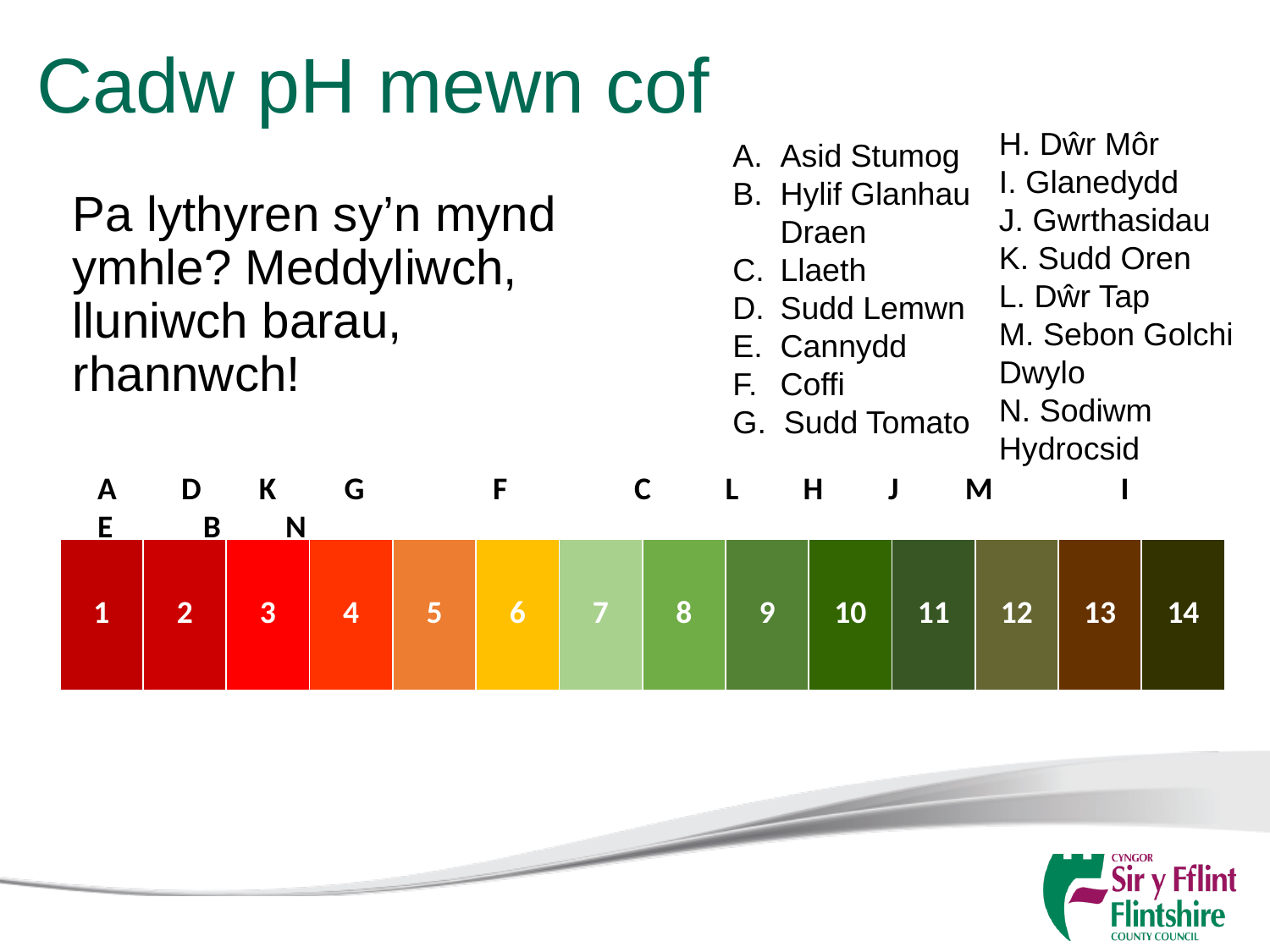

# Cadw pH mewn cof
H. Dŵr Môr
I. Glanedydd
J. Gwrthasidau
K. Sudd Oren
L. Dŵr Tap
M. Sebon Golchi Dwylo
N. Sodiwm Hydrocsid
Asid Stumog
Hylif Glanhau Draen
Llaeth
Sudd Lemwn
Cannydd
Coffi
G.  Sudd Tomato

Pa lythyren sy’n mynd ymhle? Meddyliwch, lluniwch barau, rhannwch!
   A         D        K	  G	     F	       C	  L         H	       J 	M	    I	      E 	B         N
| 1 | 2 | 3 | 4 | 5 | 6 | 7 | 8 | 9 | 10 | 11 | 12 | 13 | 14 |
| --- | --- | --- | --- | --- | --- | --- | --- | --- | --- | --- | --- | --- | --- |